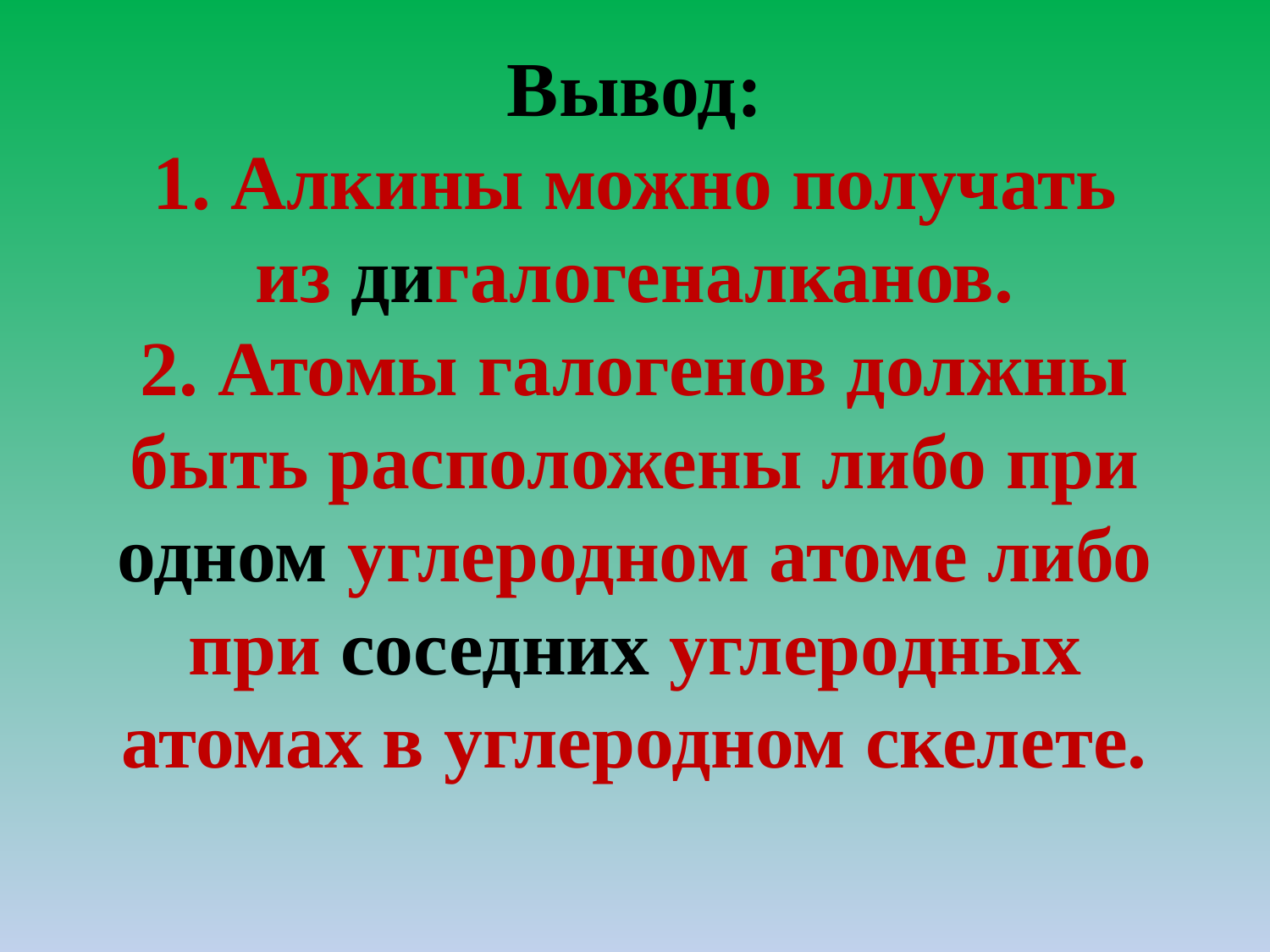

# Вывод: 1. Алкины можно получать из дигалогеналканов. 2. Атомы галогенов должны быть расположены либо при одном углеродном атоме либо при соседних углеродных атомах в углеродном скелете.